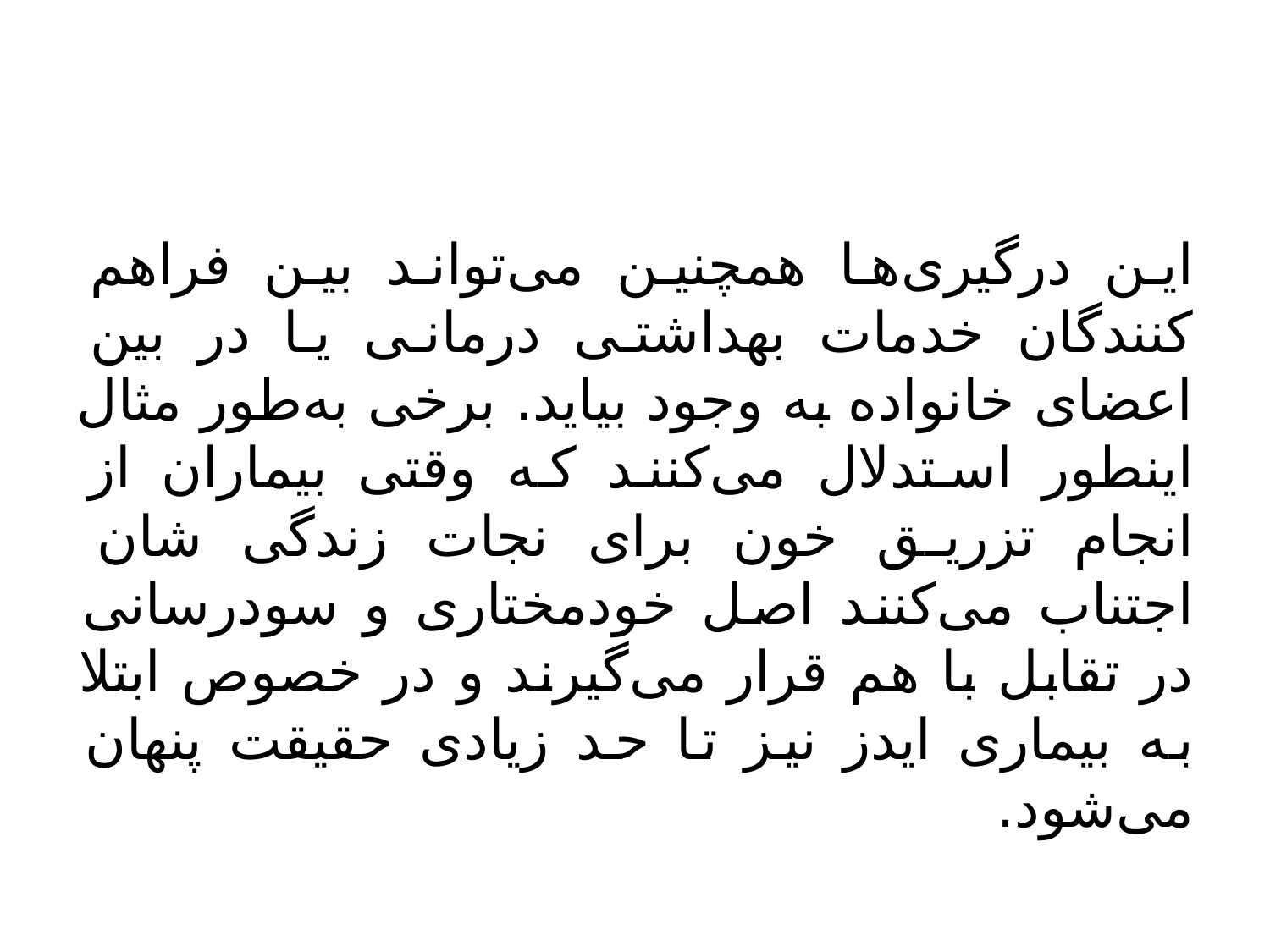

#
این درگیری‌ها همچنین می‌تواند بین فراهم کنندگان خدمات بهداشتی درمانی یا در بین اعضای خانواده به وجود بیاید. برخی به‌طور مثال اینطور استدلال می‌کنند که وقتی بیماران از انجام تزریق خون برای نجات زندگی شان اجتناب می‌کنند اصل خودمختاری و سودرسانی در تقابل با هم قرار می‌گیرند و در خصوص ابتلا به بیماری ایدز نیز تا حد زیادی حقیقت پنهان می‌شود.